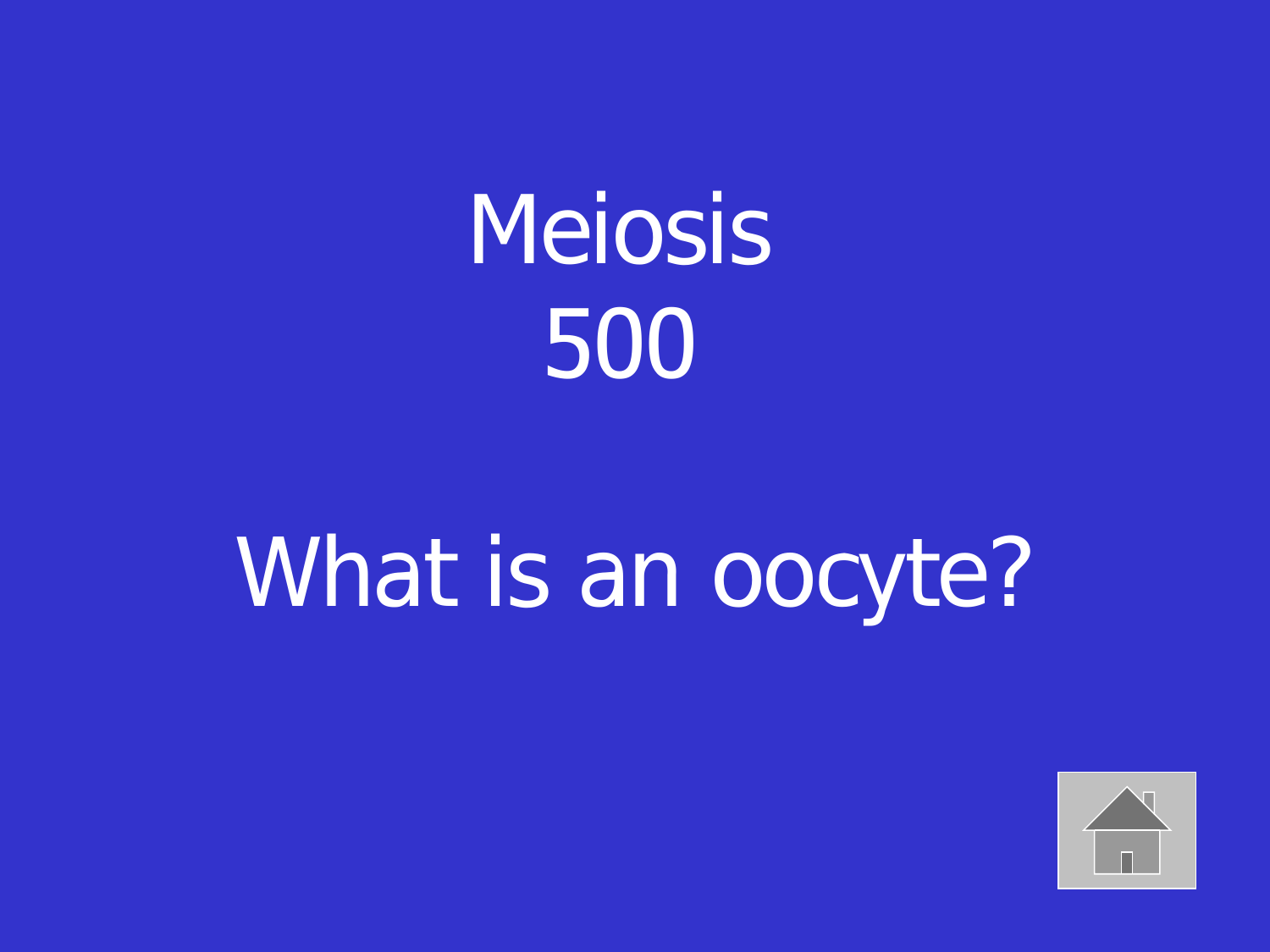

# Meiosis 500 What is an oocyte?